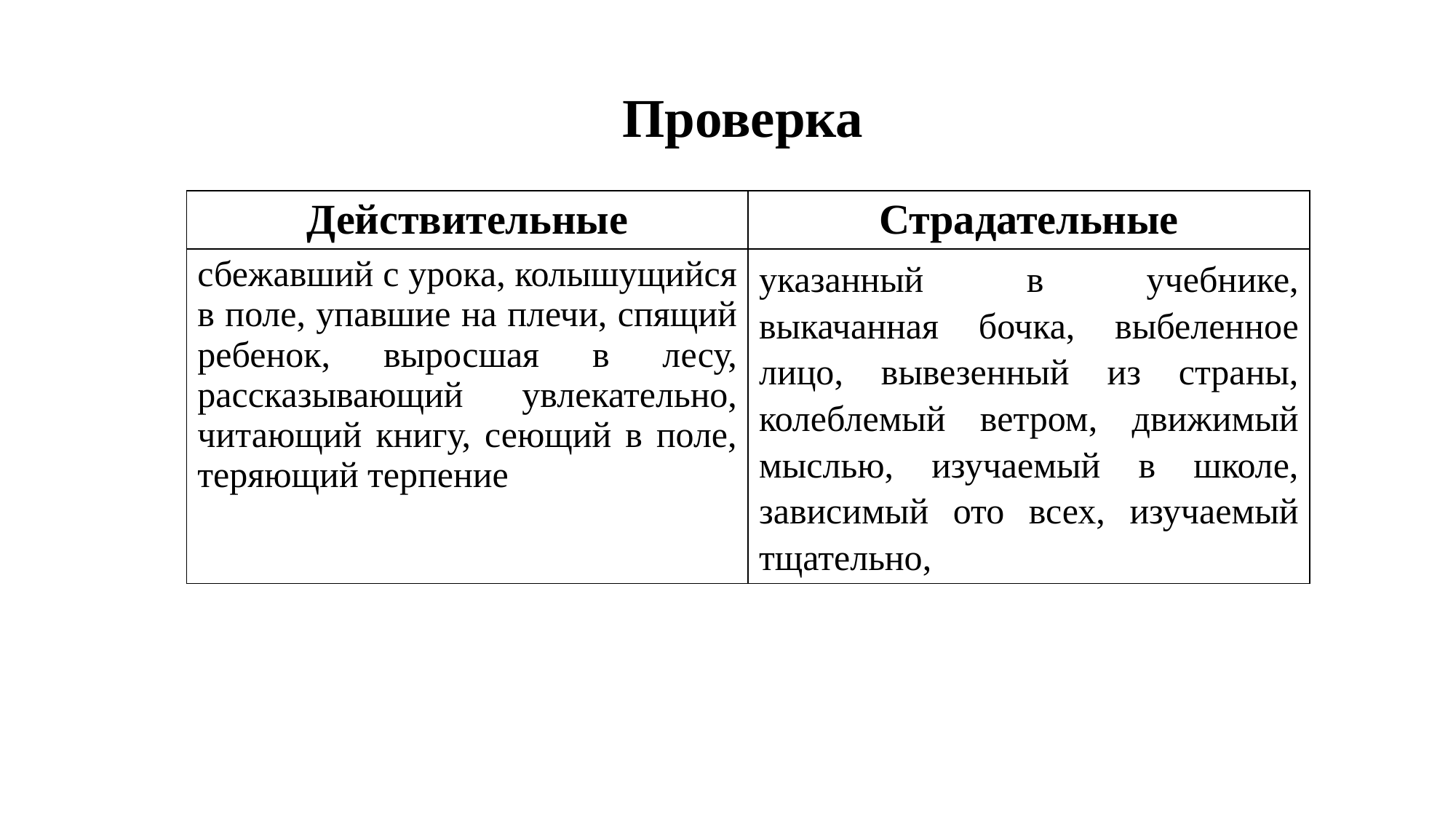

Проверка
| Действительные | Страдательные |
| --- | --- |
| сбежавший с урока, колышущийся в поле, упавшие на плечи, спящий ребенок, выросшая в лесу, рассказывающий увлекательно, читающий книгу, сеющий в поле, теряющий терпение | указанный в учебнике, выкачанная бочка, выбеленное лицо, вывезенный из страны, колеблемый ветром, движимый мыслью, изучаемый в школе, зависимый ото всех, изучаемый тщательно, |